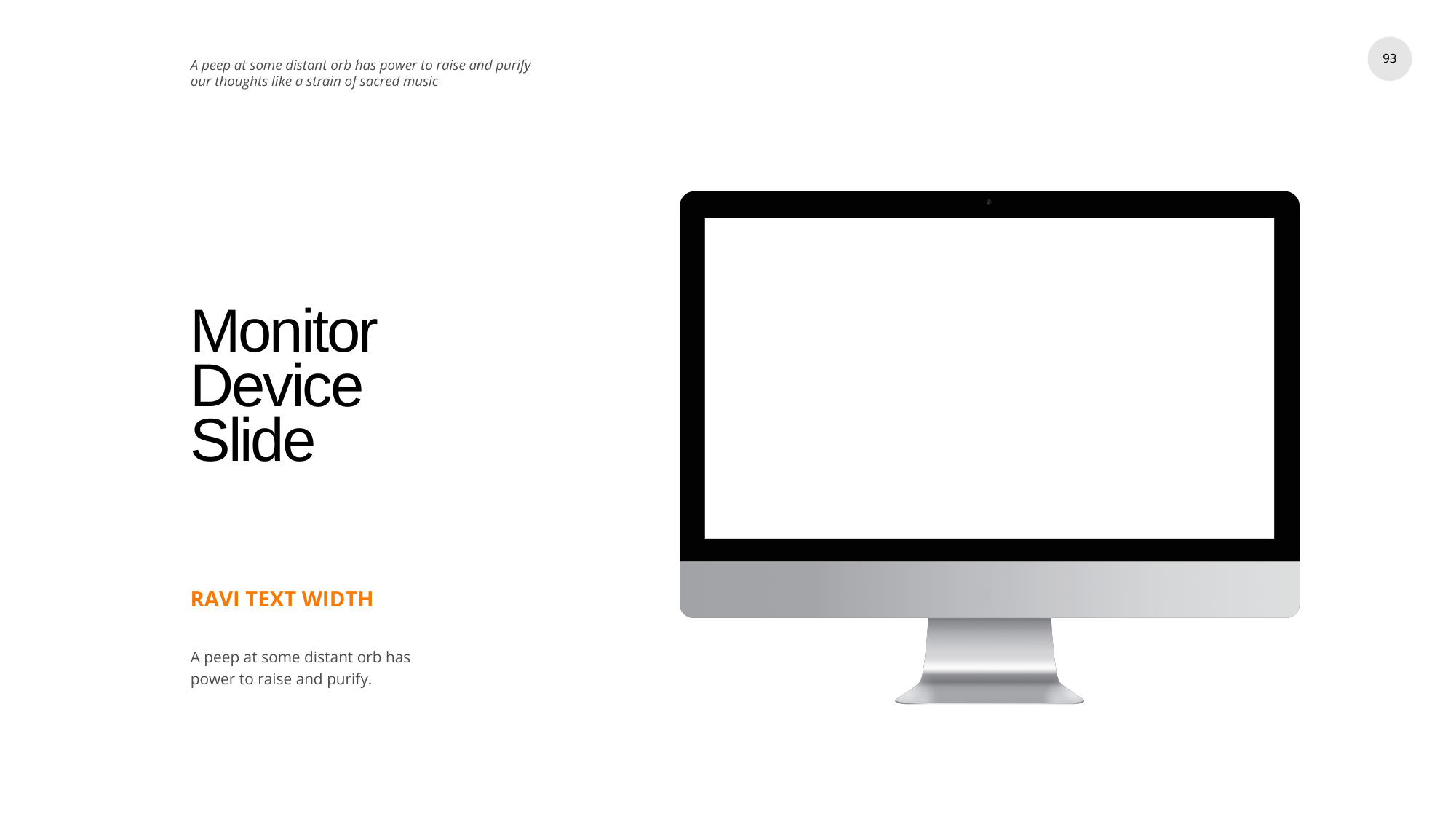

93
A peep at some distant orb has power to raise and purify our thoughts like a strain of sacred music

# Monitor Device Slide
RAVI TEXT WIDTH
A peep at some distant orb has power to raise and purify.